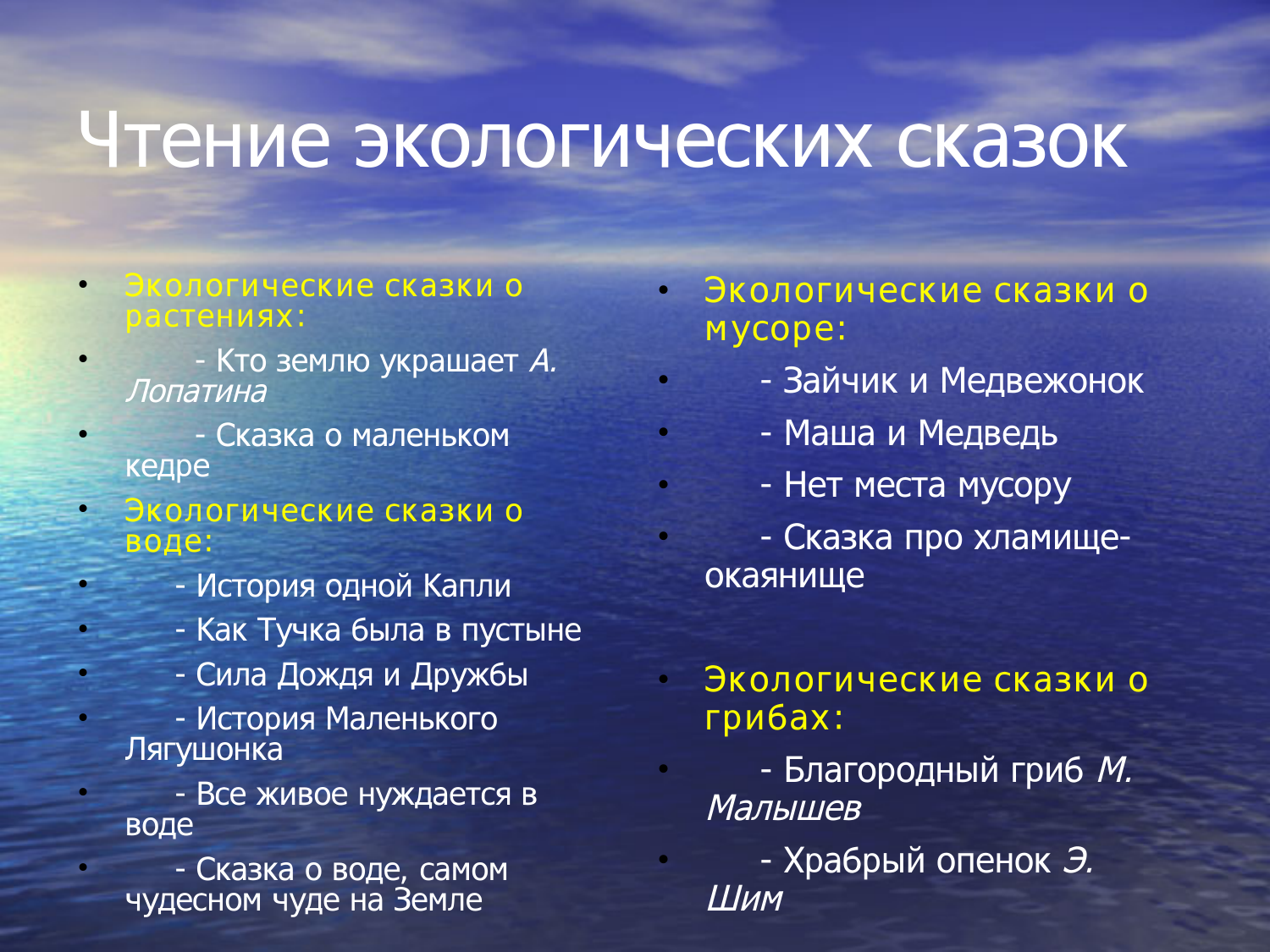

Чтение экологических сказок
Экологические сказки о растениях:
       - Кто землю украшает А. Лопатина
       - Сказка о маленьком кедре
Экологические сказки о воде:
     - История одной Капли
     - Как Тучка была в пустыне
     - Сила Дождя и Дружбы
     - История Маленького Лягушонка
     - Все живое нуждается в воде
     - Сказка о воде, самом чудесном чуде на Земле

Экологические сказки о мусоре:
     - Зайчик и Медвежонок
     - Маша и Медведь
     - Нет места мусору
     - Сказка про хламище-окаянище

Экологические сказки о грибах:
     - Благородный гриб М. Малышев
     - Храбрый опенок Э. Шим